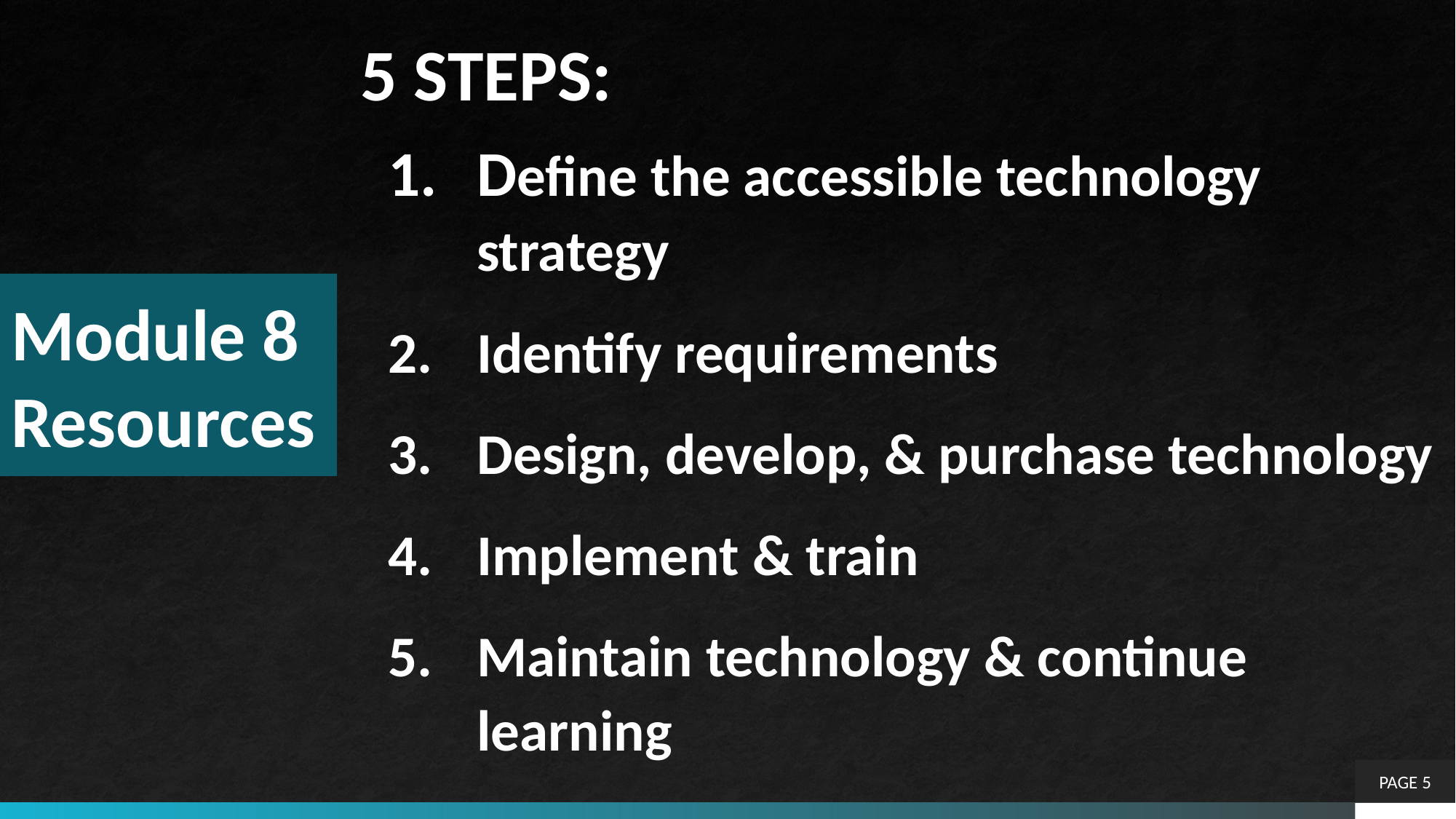

5 STEPS:
Define the accessible technology strategy
Identify requirements
Design, develop, & purchase technology
Implement & train
Maintain technology & continue learning

# Module 8 Resources
PAGE 5